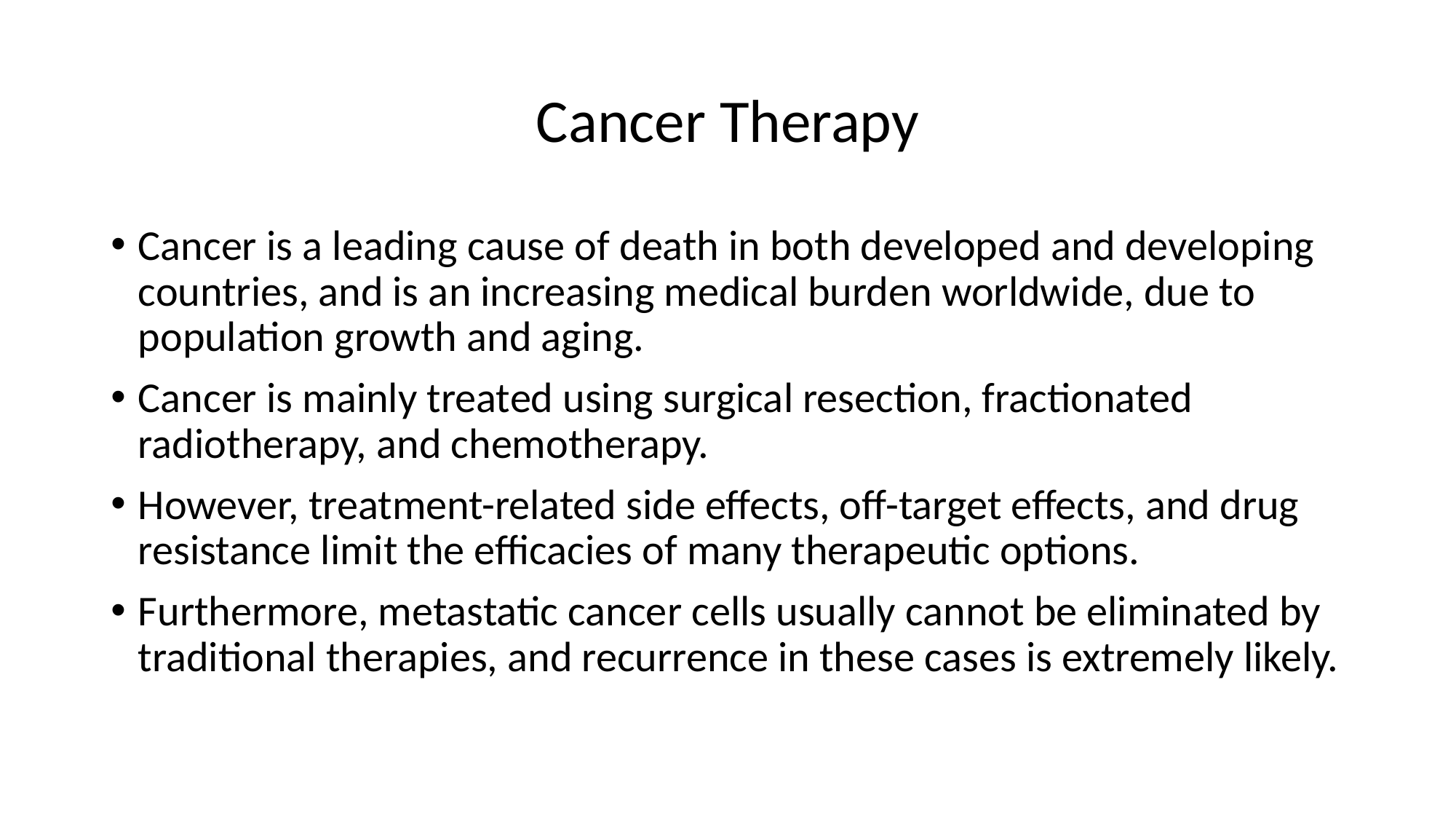

# Cancer Therapy
Cancer is a leading cause of death in both developed and developing countries, and is an increasing medical burden worldwide, due to population growth and aging.
Cancer is mainly treated using surgical resection, fractionated radiotherapy, and chemotherapy.
However, treatment-related side effects, off-target effects, and drug resistance limit the efficacies of many therapeutic options.
Furthermore, metastatic cancer cells usually cannot be eliminated by traditional therapies, and recurrence in these cases is extremely likely.